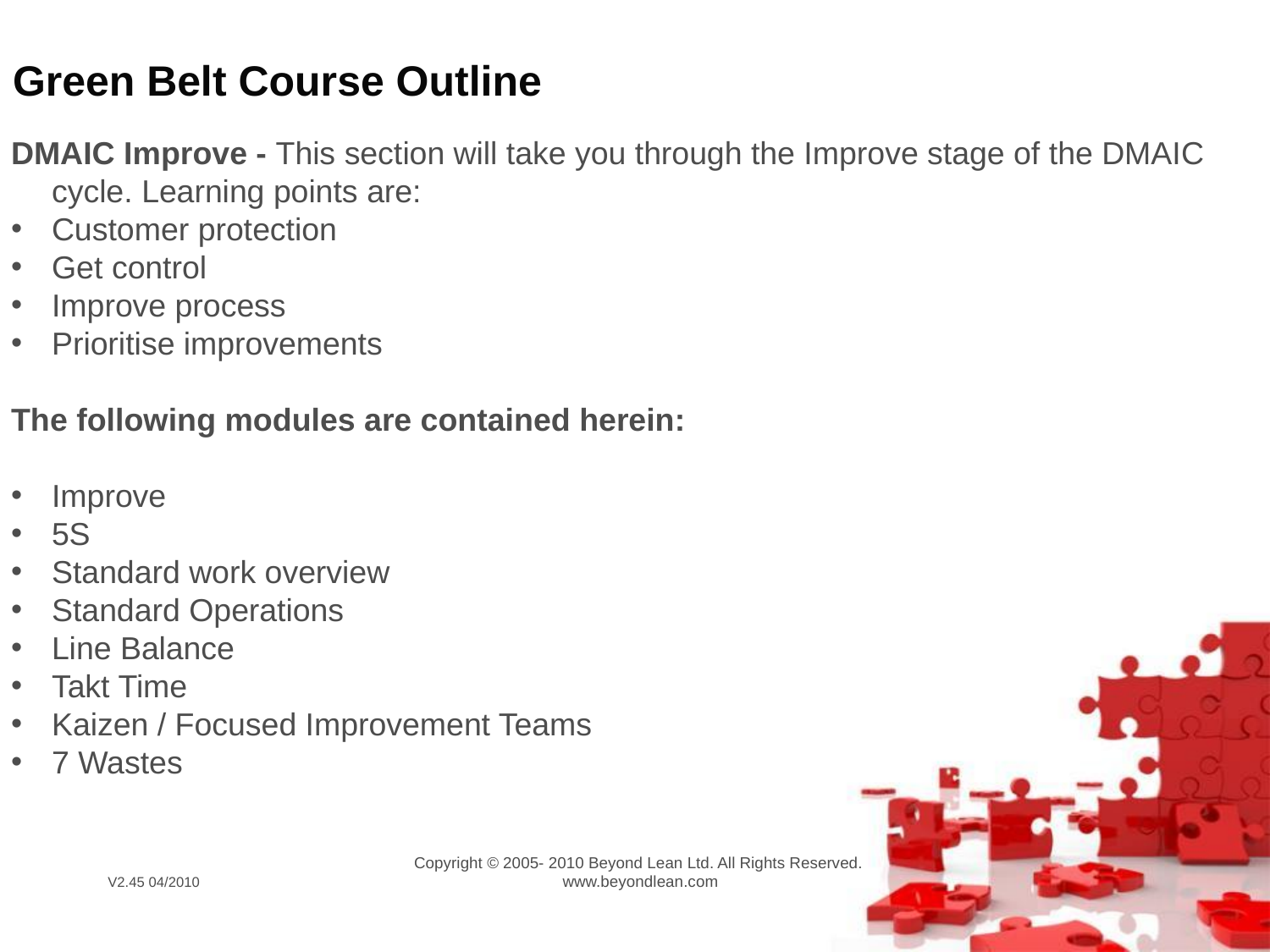

# Green Belt Course Outline
DMAIC Improve - This section will take you through the Improve stage of the DMAIC cycle. Learning points are:
Customer protection
Get control
Improve process
Prioritise improvements

The following modules are contained herein:

Improve
5S
Standard work overview
Standard Operations
Line Balance
Takt Time
Kaizen / Focused Improvement Teams
7 Wastes